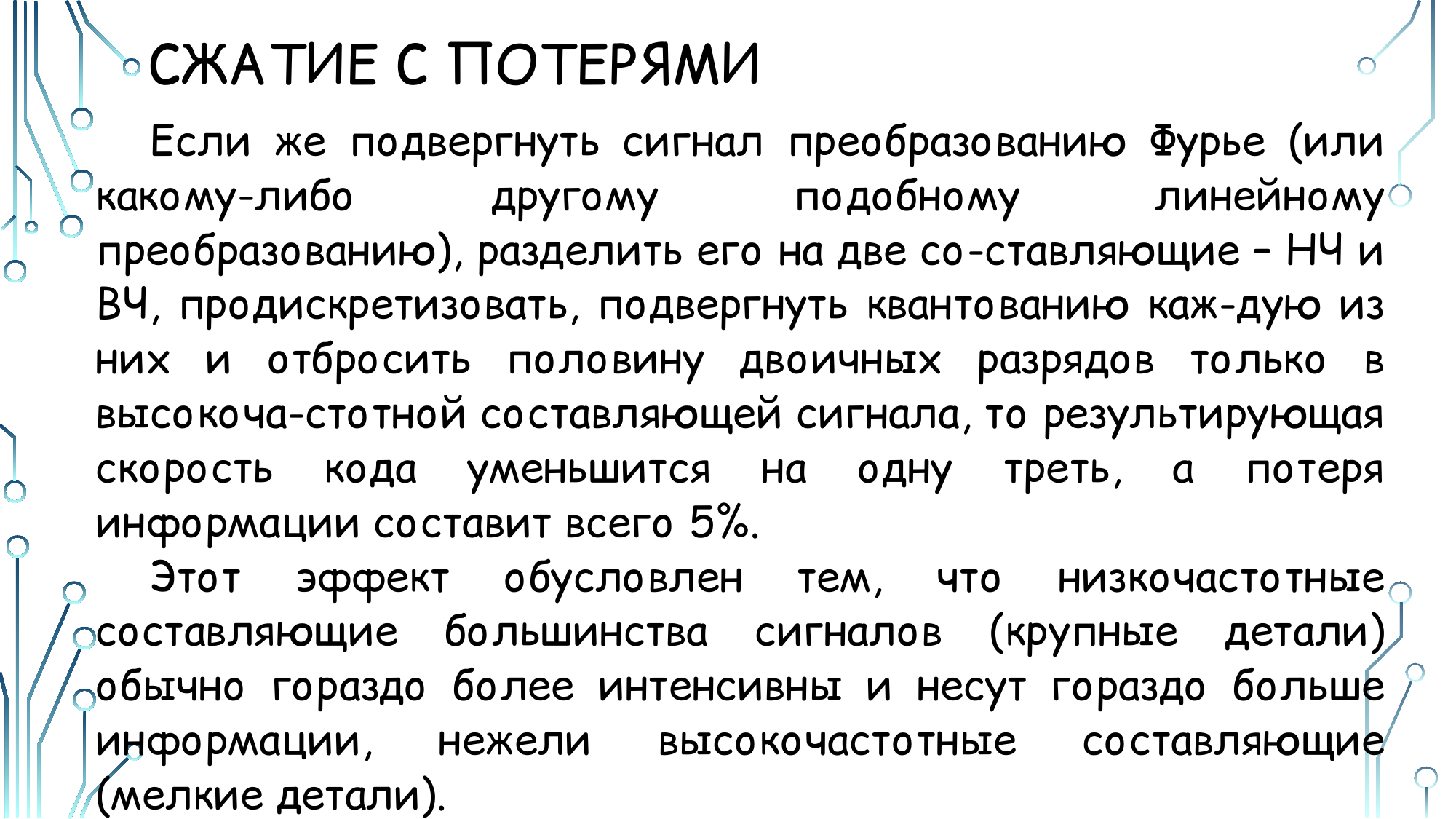

# СЖАТИЕ С ПОТЕРЯМИ
Если же подвергнуть сигнал преобразованию Фурье (или какому-либо другому подобному линейному преобразованию), разделить его на две со-ставляющие – НЧ и ВЧ, продискретизовать, подвергнуть квантованию каж-дую из них и отбросить половину двоичных разрядов только в высокоча-стотной составляющей сигнала, то результирующая скорость кода уменьшится на одну треть, а потеря информации составит всего 5%.
Этот эффект обусловлен тем, что низкочастотные составляющие большинства сигналов (крупные детали) обычно гораздо более интенсивны и несут гораздо больше информации, нежели высокочастотные составляющие (мелкие детали).